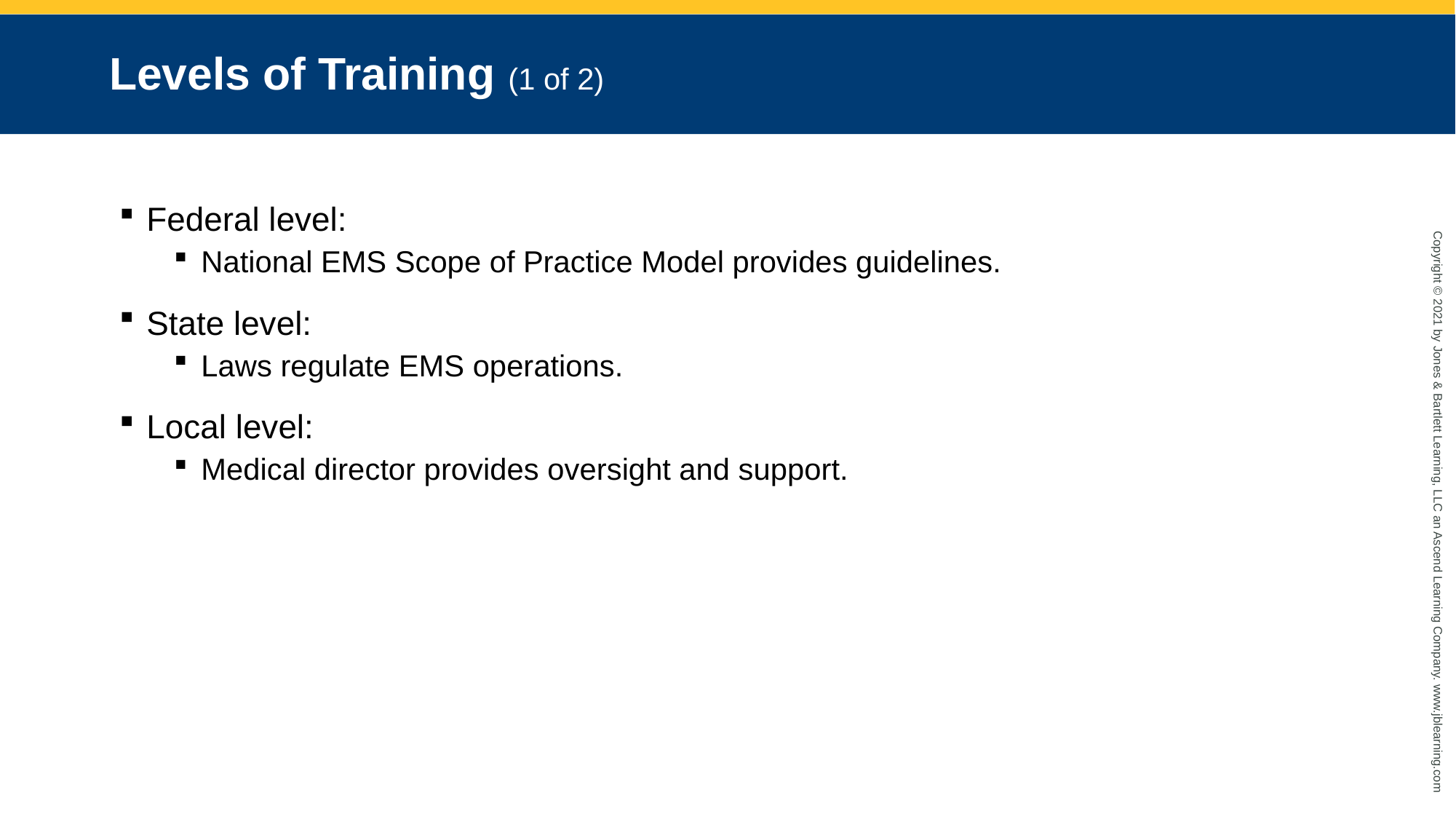

Levels of Training (1 of 2)
Federal level:
National EMS Scope of Practice Model provides guidelines.
State level:
Laws regulate EMS operations.
Local level:
Medical director provides oversight and support.